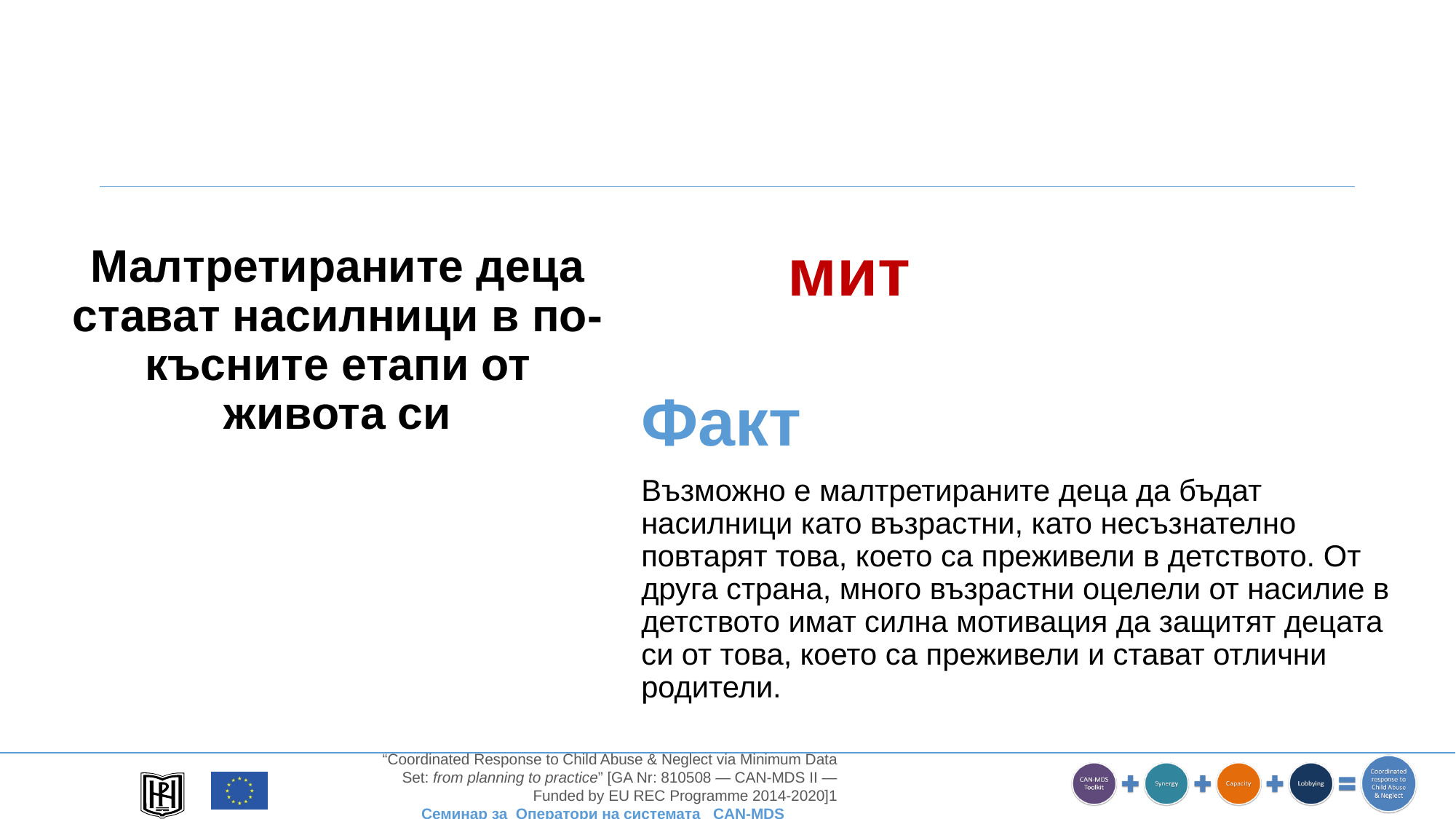

мит
Малтретираните деца стават насилници в по-късните етапи от живота си
Факт
Възможно е малтретираните деца да бъдат насилници като възрастни, като несъзнателно повтарят това, което са преживели в детството. От друга страна, много възрастни оцелели от насилие в детството имат силна мотивация да защитят децата си от това, което са преживели и стават отлични родители.